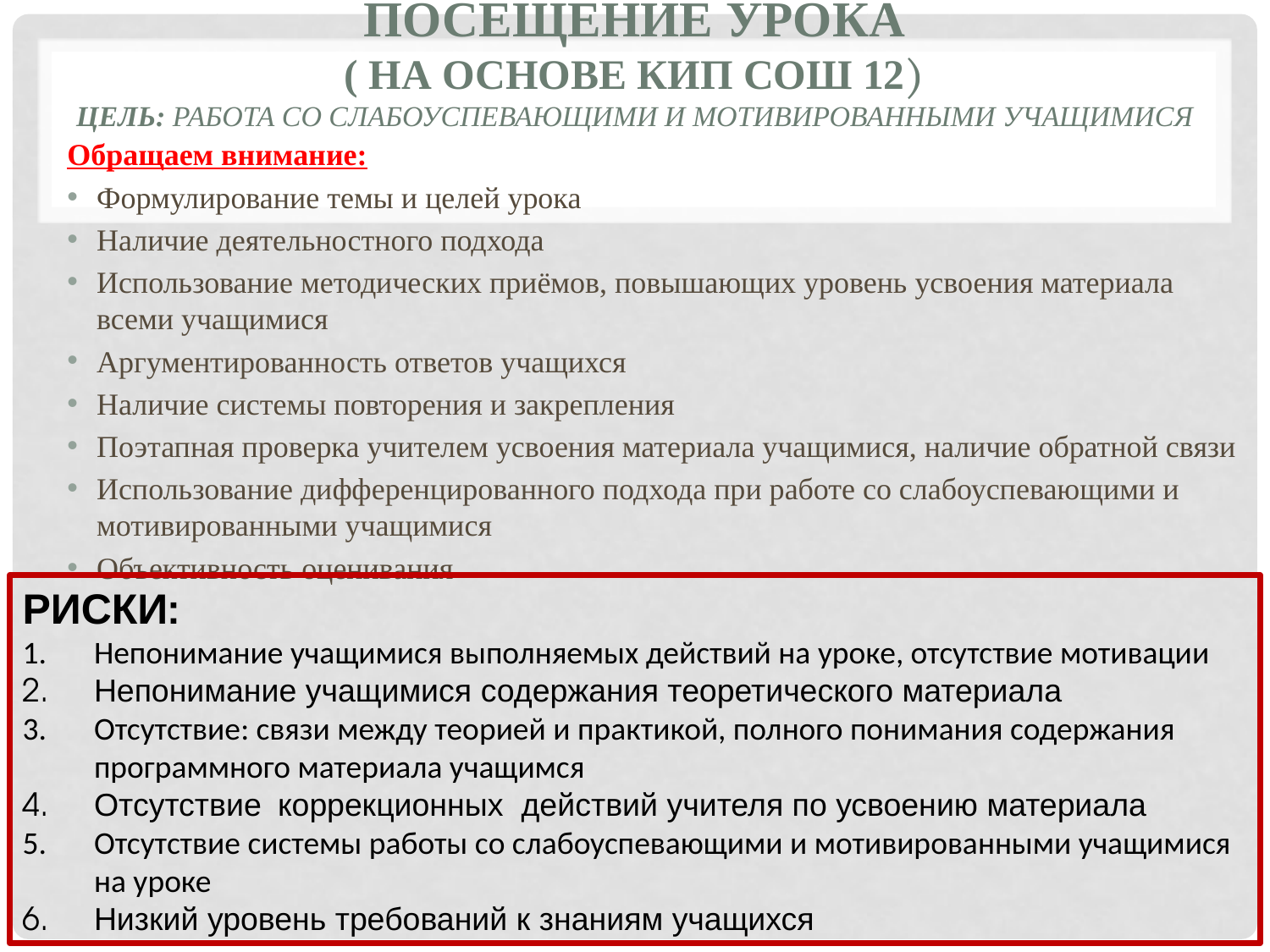

# Посещение урока ( на основе КИП СОШ 12) Цель: работа со слабоуспевающими и мотивированными учащимися
Обращаем внимание:
Формулирование темы и целей урока
Наличие деятельностного подхода
Использование методических приёмов, повышающих уровень усвоения материала всеми учащимися
Аргументированность ответов учащихся
Наличие системы повторения и закрепления
Поэтапная проверка учителем усвоения материала учащимися, наличие обратной связи
Использование дифференцированного подхода при работе со слабоуспевающими и мотивированными учащимися
Объективность оценивания
РИСКИ:
Непонимание учащимися выполняемых действий на уроке, отсутствие мотивации
Непонимание учащимися содержания теоретического материала
Отсутствие: связи между теорией и практикой, полного понимания содержания программного материала учащимся
Отсутствие  коррекционных  действий учителя по усвоению материала
Отсутствие системы работы со слабоуспевающими и мотивированными учащимися на уроке
Низкий уровень требований к знаниям учащихся